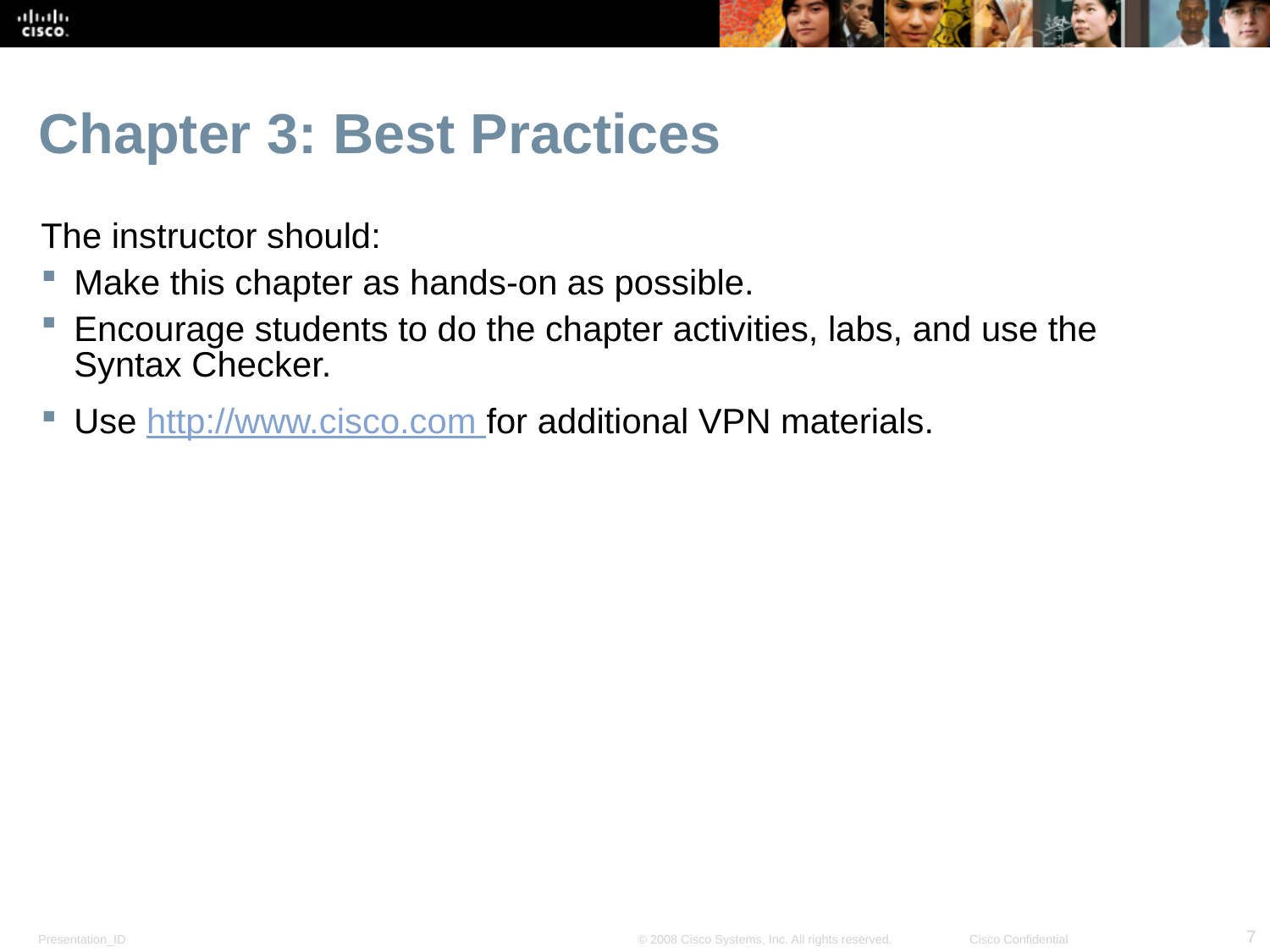

# Chapter 3: Best Practices
The instructor should:
Make this chapter as hands-on as possible.
Encourage students to do the chapter activities, labs, and use the Syntax Checker.
Use http://www.cisco.com for additional VPN materials.